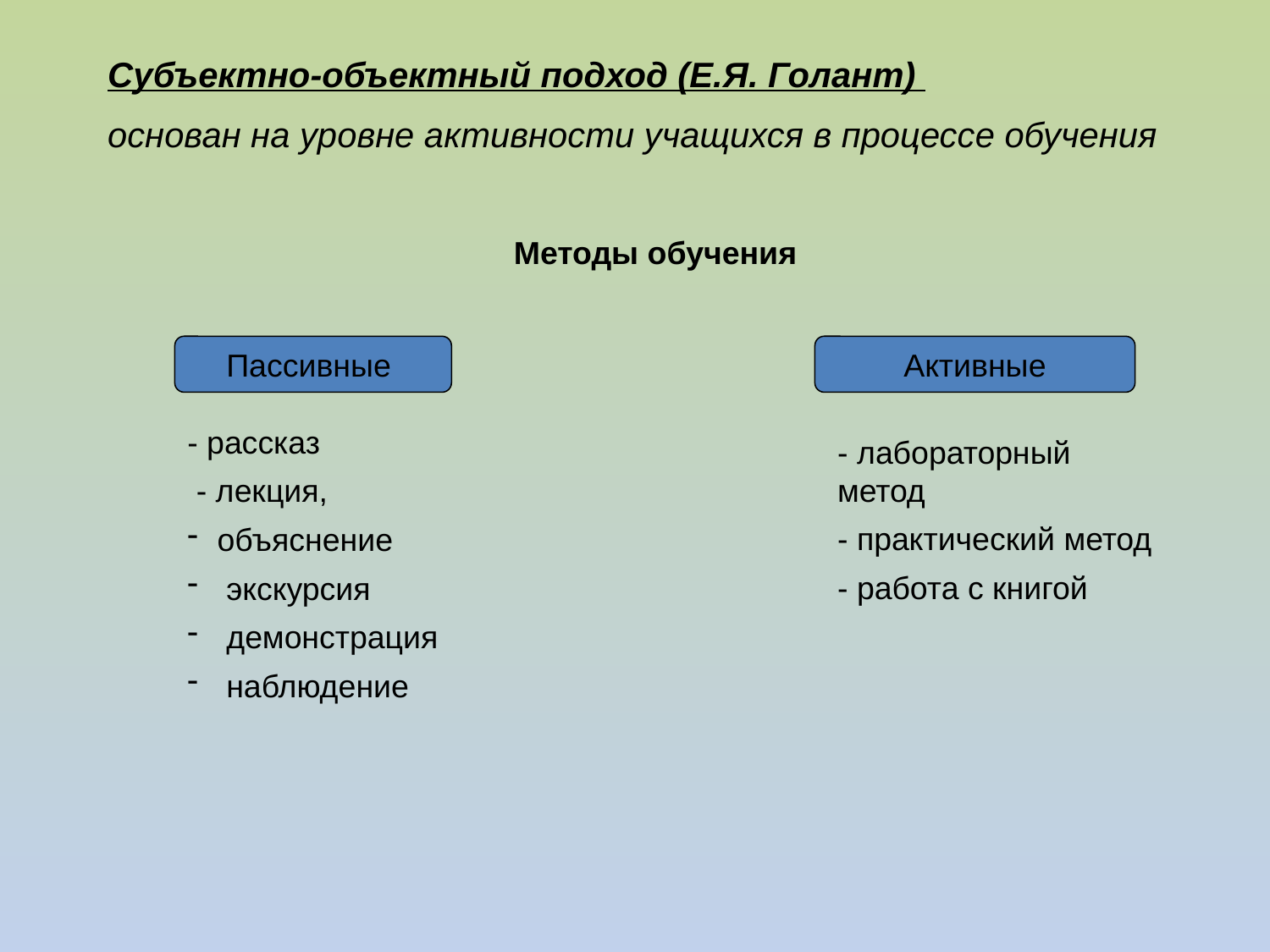

Субъектно-объектный подход (Е.Я. Голант)
основан на уровне активности учащихся в процессе обучения
Методы обучения
Пассивные
Активные
- рассказ
 - лекция,
объяснение
 экскурсия
 демонстрация
 наблюдение
- лабораторный метод
- практический метод
- работа с книгой